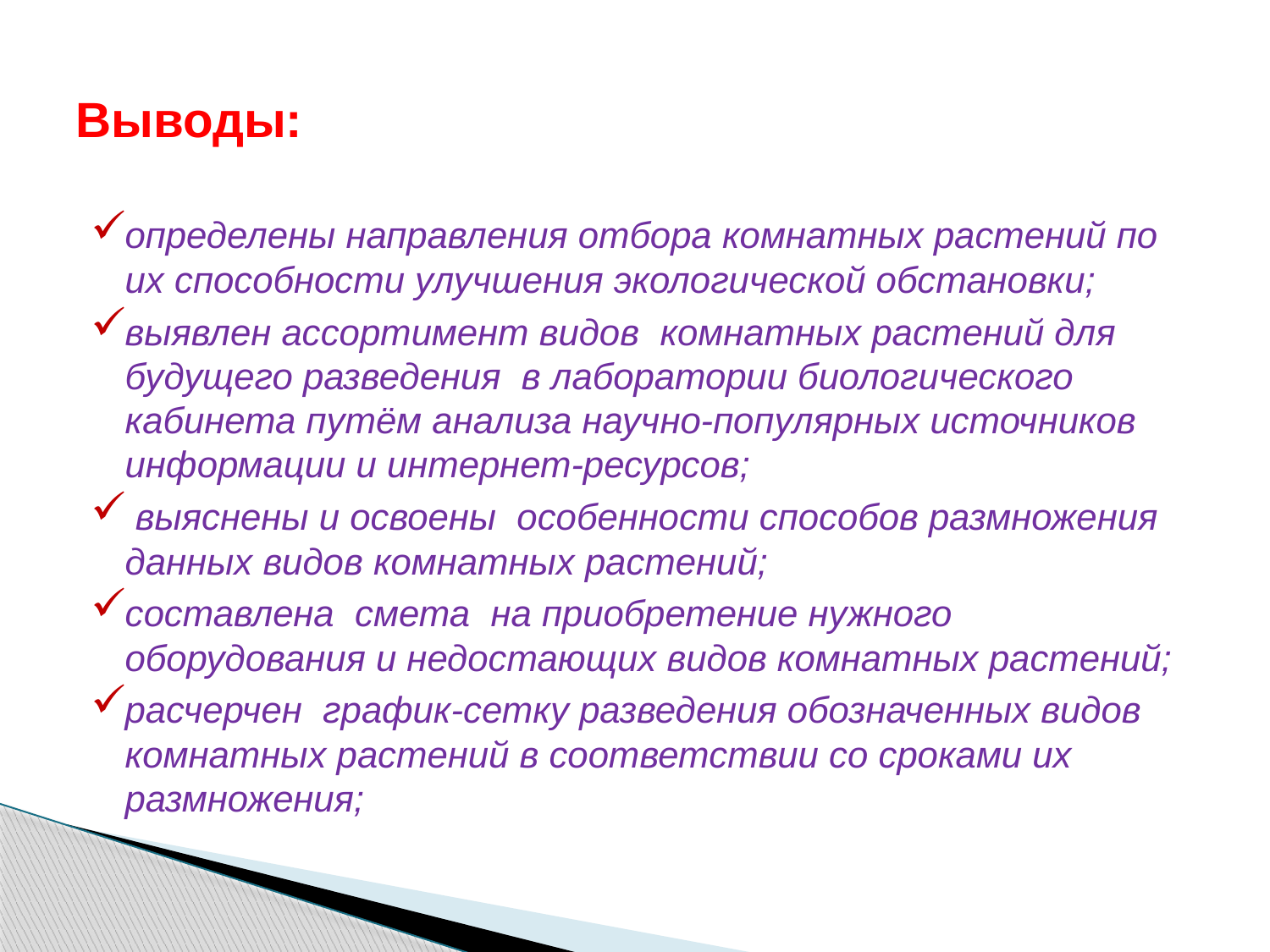

# Выводы:
определены направления отбора комнатных растений по их способности улучшения экологической обстановки;
выявлен ассортимент видов  комнатных растений для будущего разведения  в лаборатории биологического кабинета путём анализа научно-популярных источников информации и интернет-ресурсов;
 выяснены и освоены  особенности способов размножения данных видов комнатных растений;
составлена  смета  на приобретение нужного оборудования и недостающих видов комнатных растений;
расчерчен  график-сетку разведения обозначенных видов комнатных растений в соответствии со сроками их размножения;